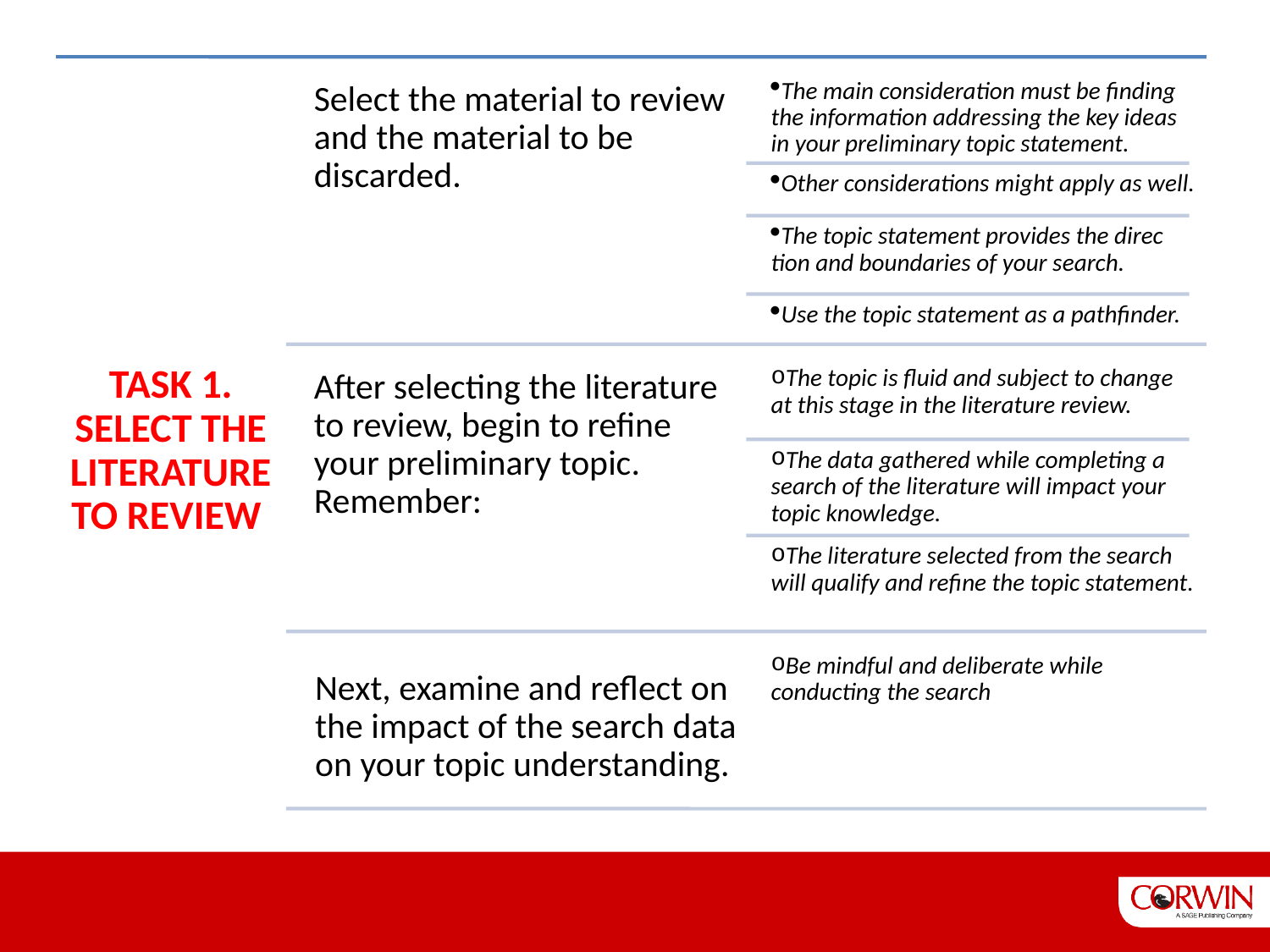

TASK 1. SELECT THE LITERATURE TO REVIEW
Select the material to review and the material to be discarded.
The main consideration must be finding the information addressing the key ideas in your pre­liminary topic statement.
Other considerations might apply as well.
The topic statement provides the direc­tion and boundaries of your search.
Use the topic statement as a pathfinder.
After selecting the literature to review, begin to refine your preliminary topic. Remember:
The topic is fluid and subject to change at this stage in the literature review.
The data gathered while completing a search of the litera­ture will impact your topic knowledge.
The literature selected from the search will qualify and refine the topic statement.
Next, examine and reflect on the impact of the search data on your topic understanding.
Be mindful and deliberate while conducting the search